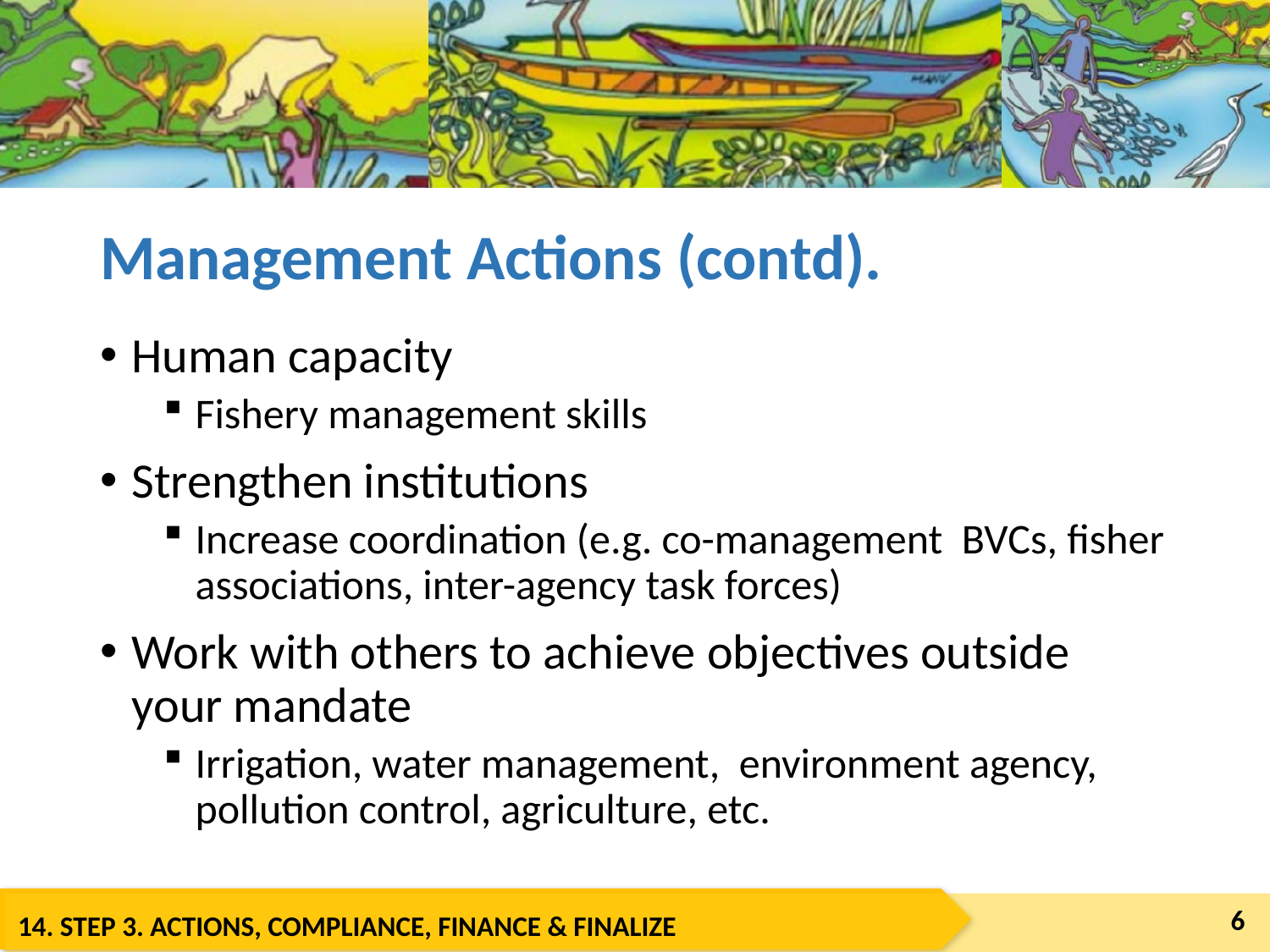

# Management Actions (contd).
Human capacity
Fishery management skills
Strengthen institutions
Increase coordination (e.g. co-management  BVCs, fisher associations, inter-agency task forces)
Work with others to achieve objectives outside your mandate
Irrigation, water management,  environment agency,  pollution control, agriculture, etc.

6